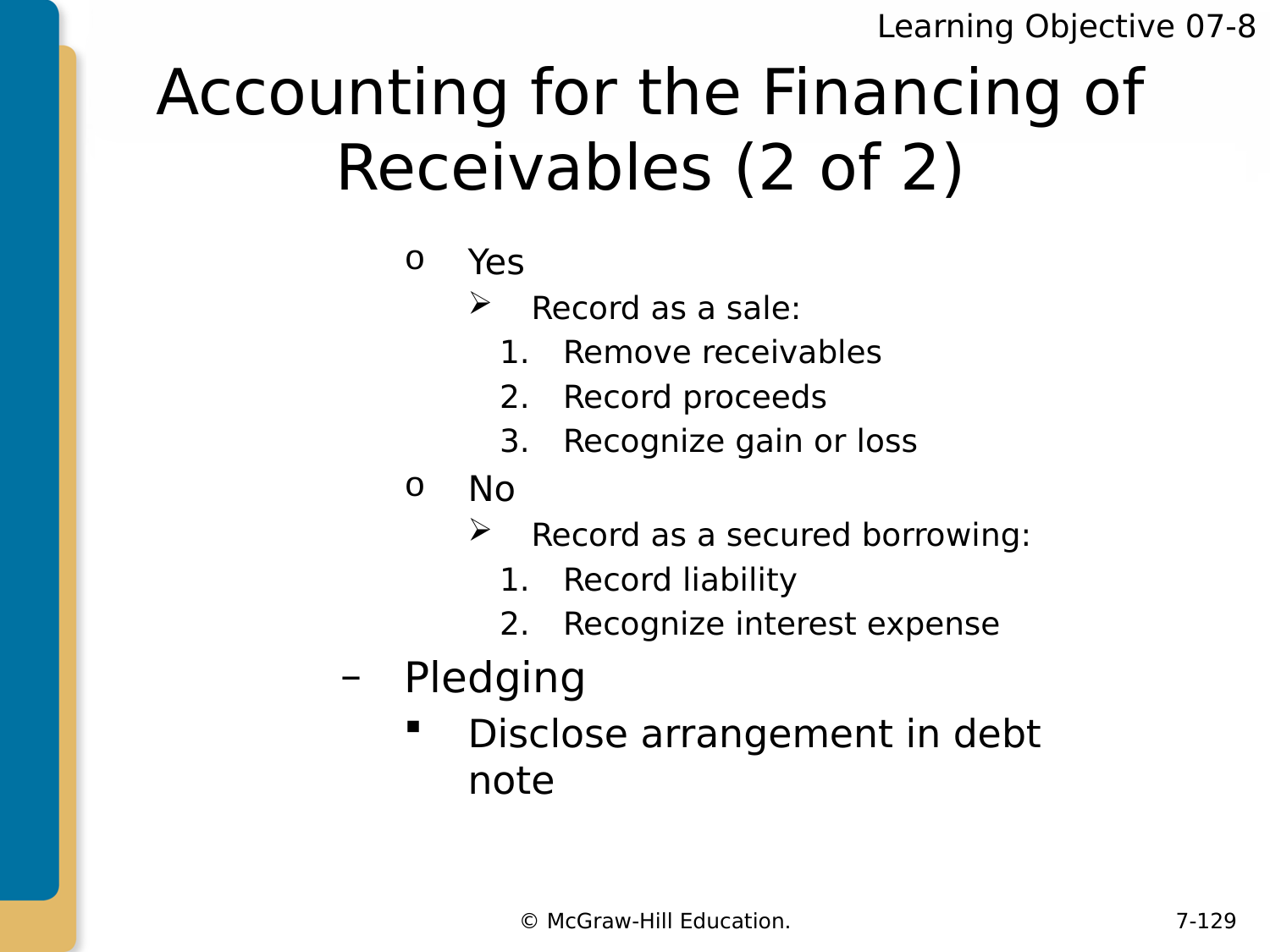

Learning Objective 07-8
# Accounting for the Financing of Receivables (2 of 2)
Yes
Record as a sale:
Remove receivables
Record proceeds
Recognize gain or loss
No
Record as a secured borrowing:
Record liability
Recognize interest expense
Pledging
Disclose arrangement in debt note